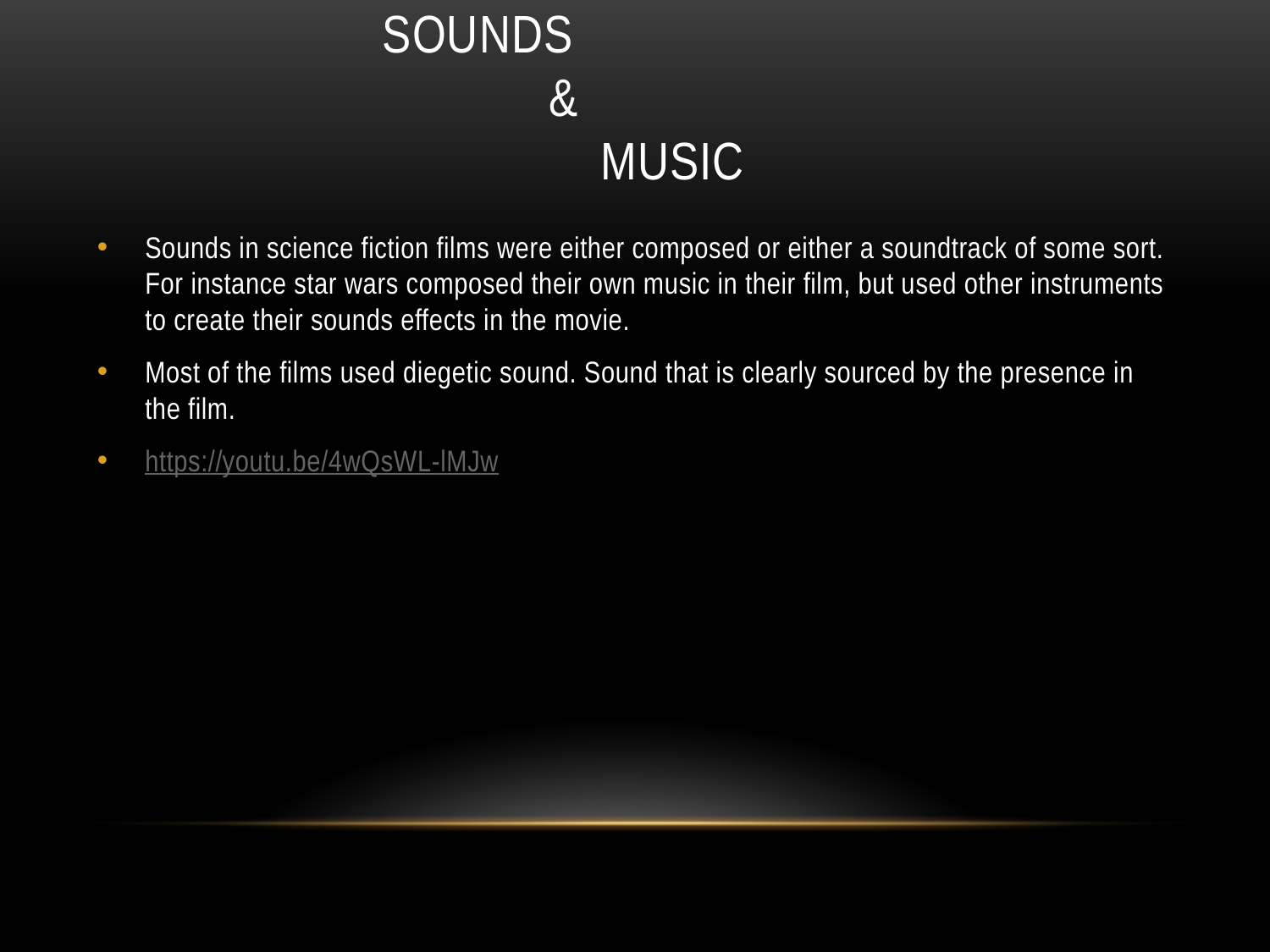

# Sounds & Music
Sounds in science fiction films were either composed or either a soundtrack of some sort. For instance star wars composed their own music in their film, but used other instruments to create their sounds effects in the movie.
Most of the films used diegetic sound. Sound that is clearly sourced by the presence in the film.
https://youtu.be/4wQsWL-lMJw